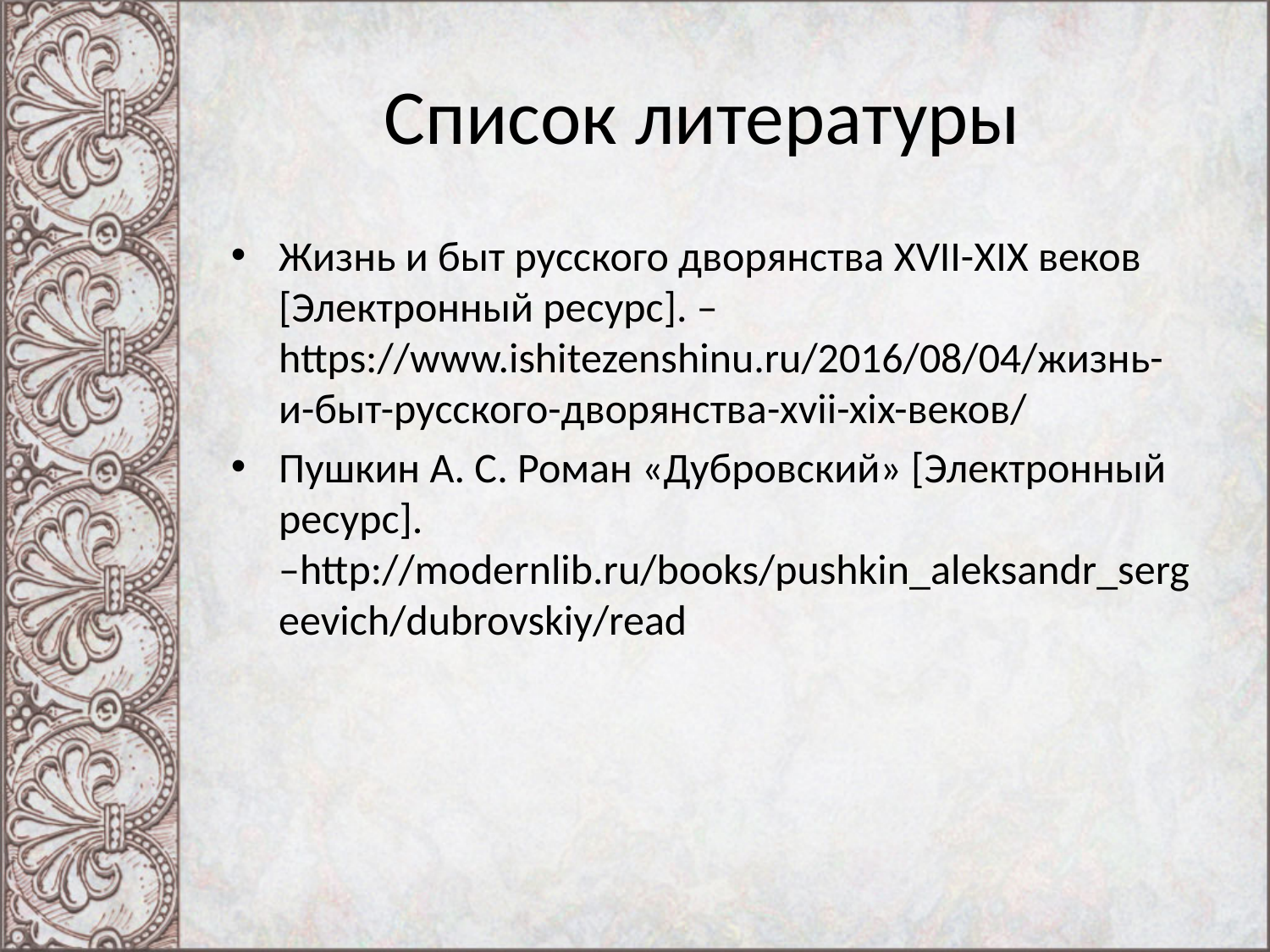

# Список литературы
Жизнь и быт русского дворянства XVII-XIX веков [Электронный ресурс]. – https://www.ishitezenshinu.ru/2016/08/04/жизнь-и-быт-русского-дворянства-xvii-xix-веков/
Пушкин А. С. Роман «Дубровский» [Электронный ресурс]. –http://modernlib.ru/books/pushkin_aleksandr_sergeevich/dubrovskiy/read